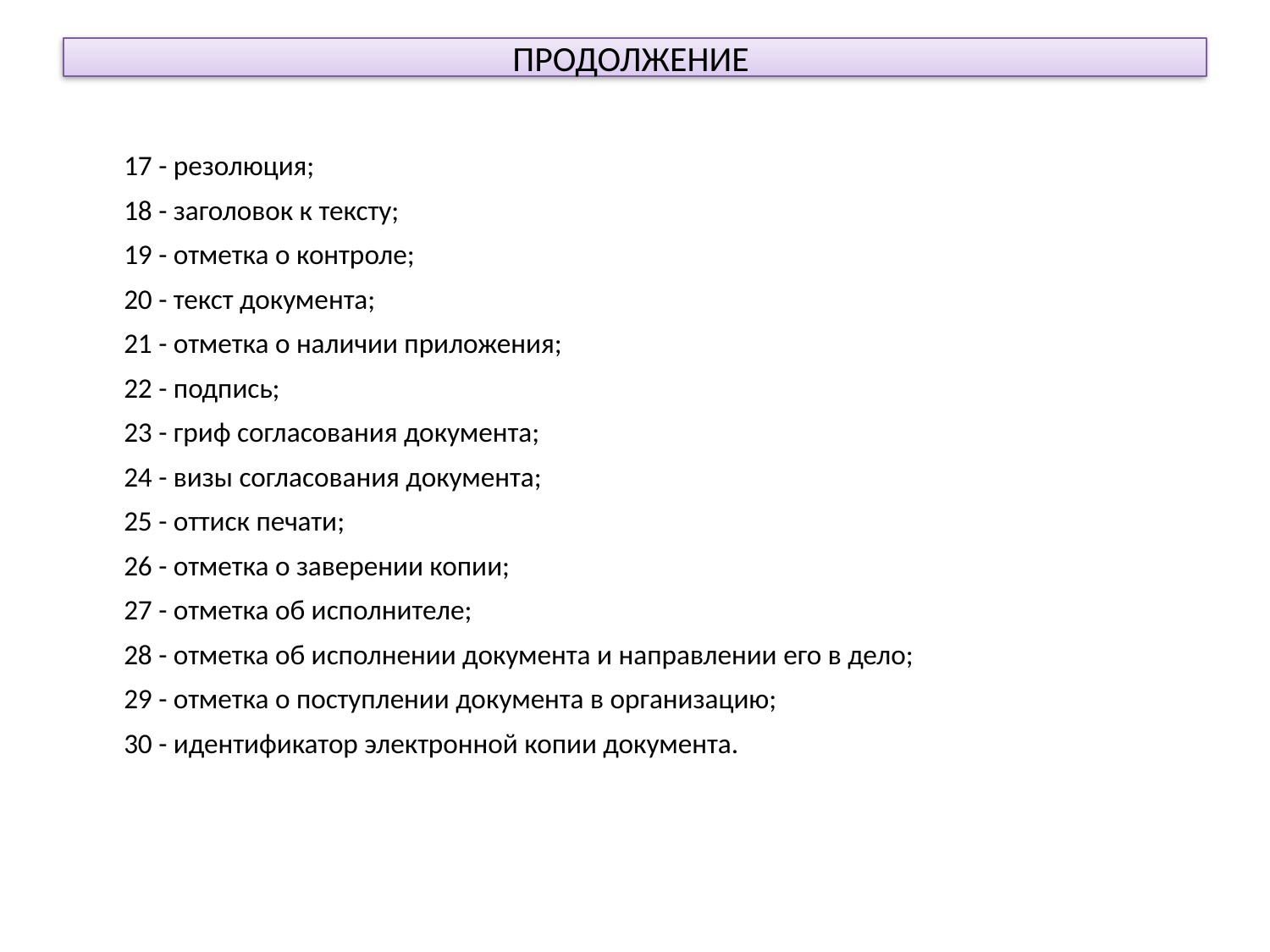

# ПРОДОЛЖЕНИЕ
17 - резолюция;
18 - заголовок к тексту;
19 - отметка о контроле;
20 - текст документа;
21 - отметка о наличии приложения;
22 - подпись;
23 - гриф согласования документа;
24 - визы согласования документа;
25 - оттиск печати;
26 - отметка о заверении копии;
27 - отметка об исполнителе;
28 - отметка об исполнении документа и направлении его в дело;
29 - отметка о поступлении документа в организацию;
30 - идентификатор электронной копии документа.